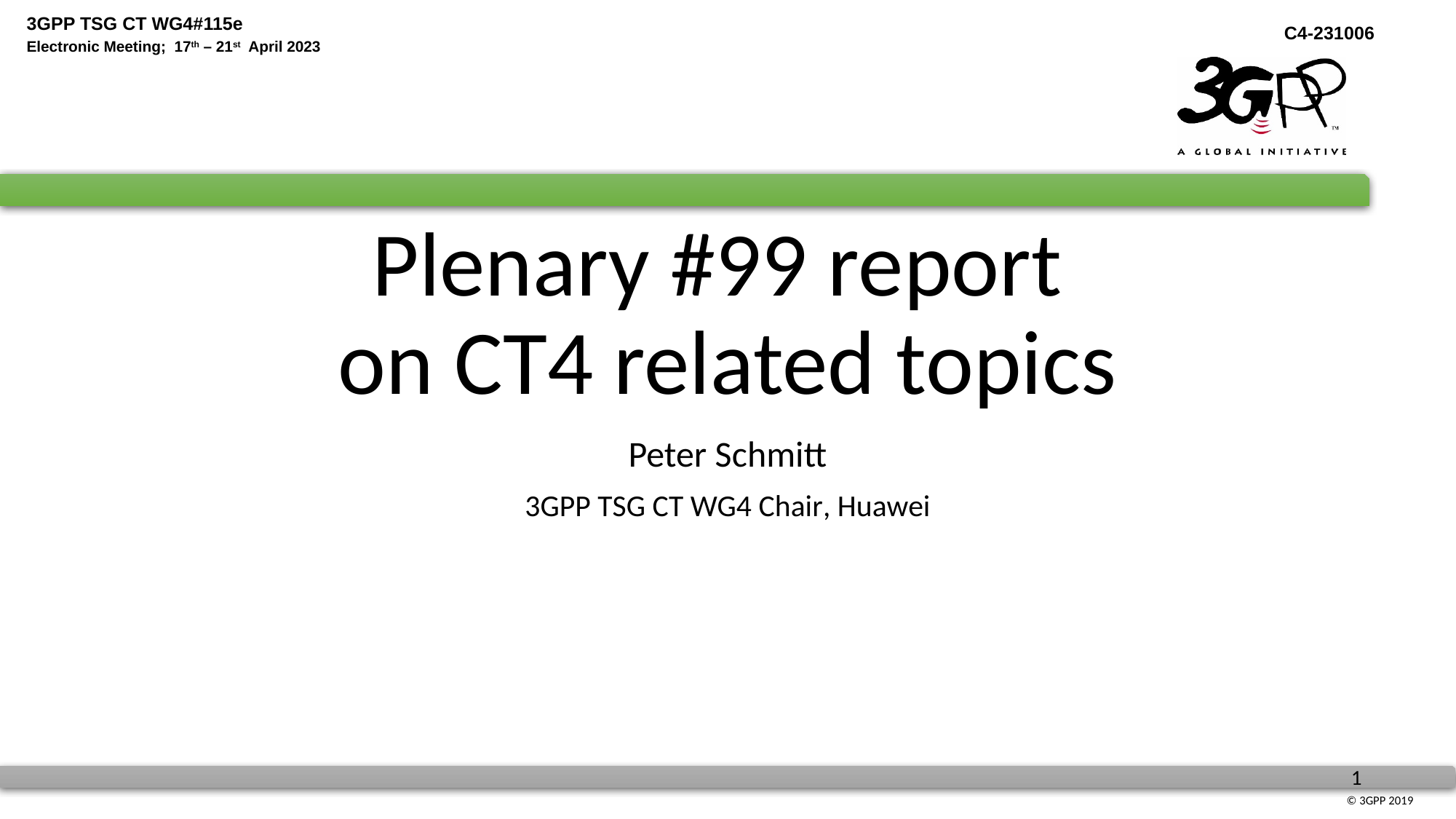

# Plenary #99 report on CT4 related topics
Peter Schmitt
3GPP TSG CT WG4 Chair, Huawei